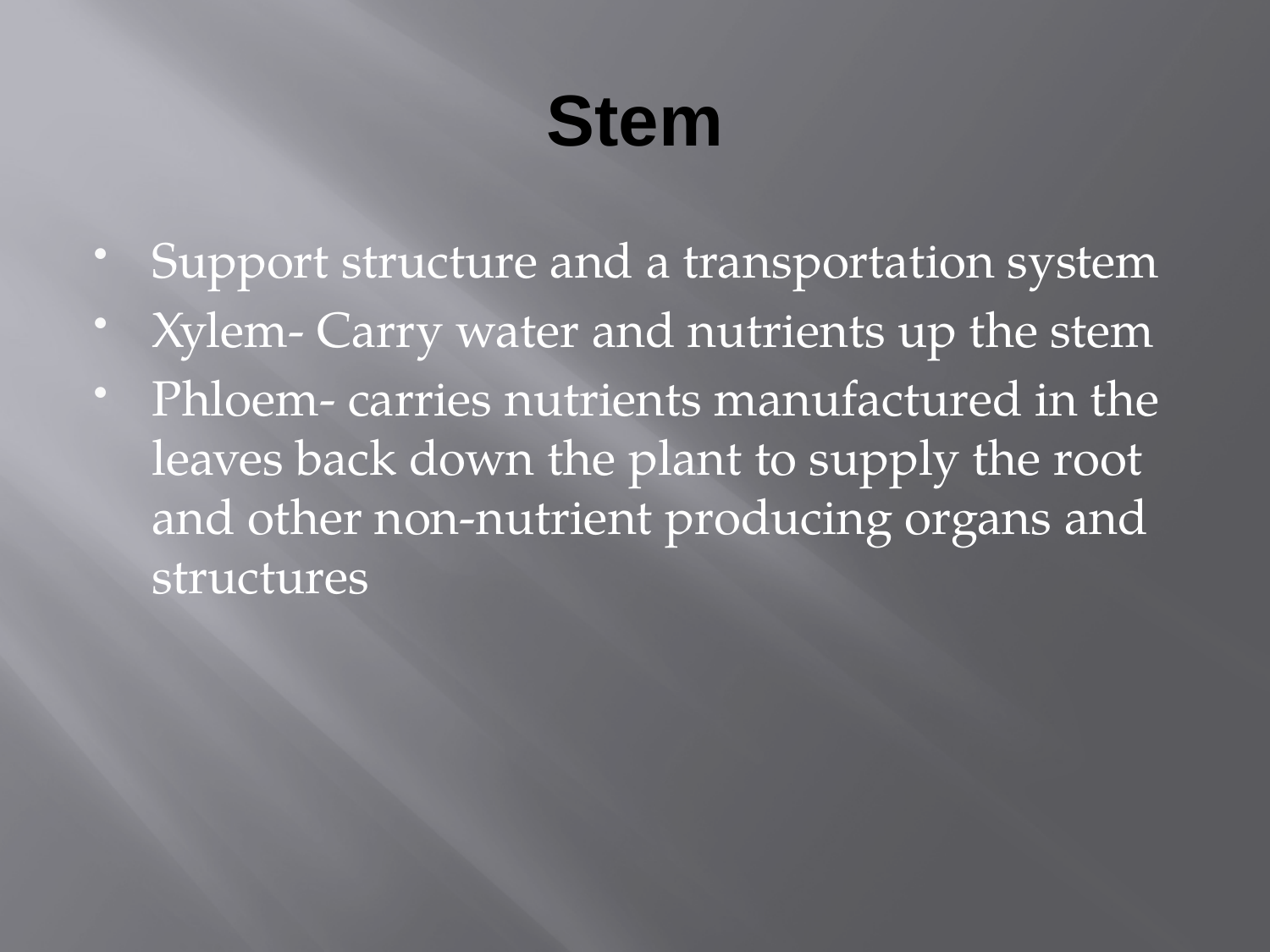

# Stem
Support structure and a transportation system
Xylem- Carry water and nutrients up the stem
Phloem- carries nutrients manufactured in the leaves back down the plant to supply the root and other non-nutrient producing organs and structures